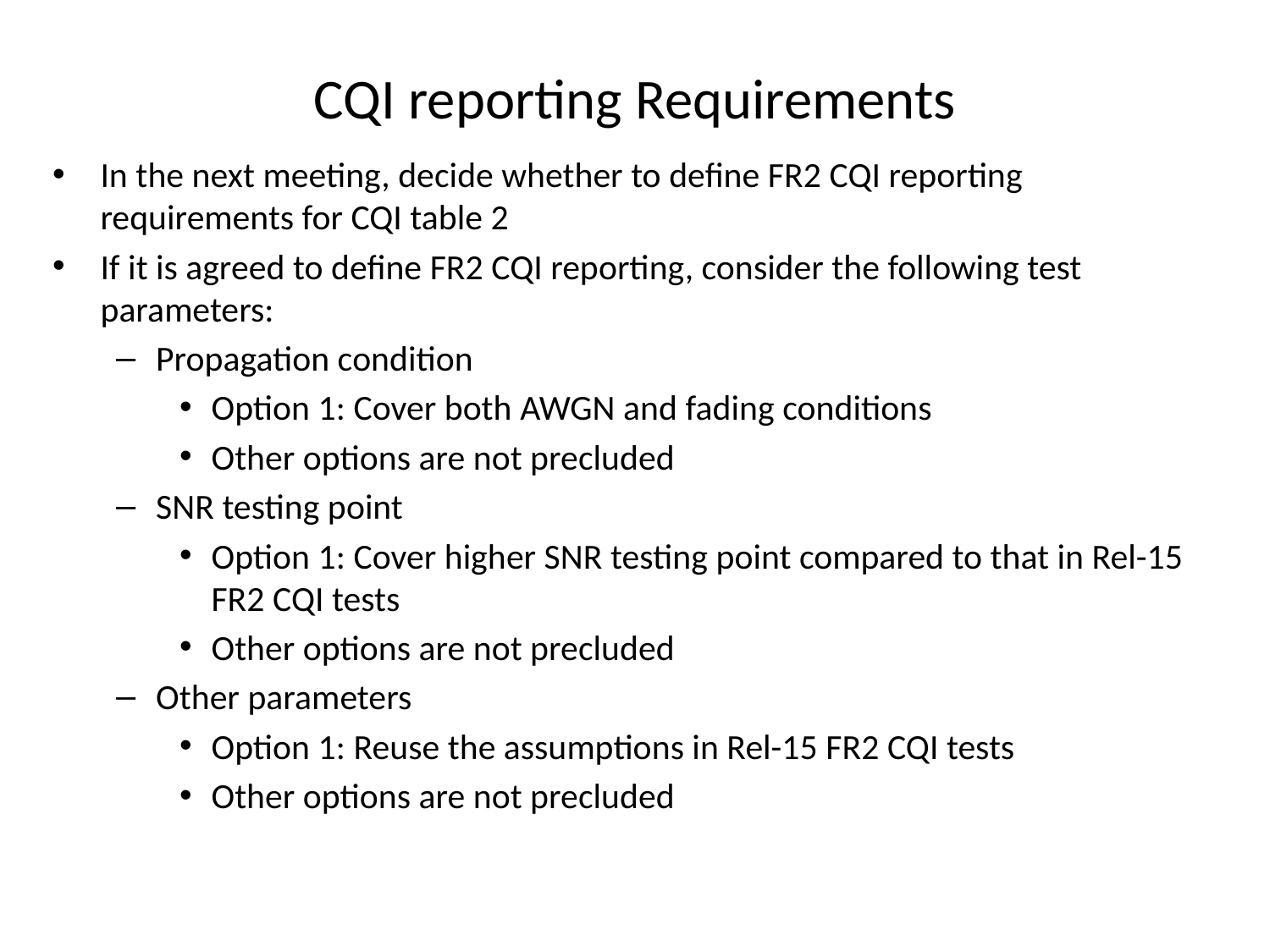

# CQI reporting Requirements
In the next meeting, decide whether to define FR2 CQI reporting requirements for CQI table 2
If it is agreed to define FR2 CQI reporting, consider the following test parameters:
Propagation condition
Option 1: Cover both AWGN and fading conditions
Other options are not precluded
SNR testing point
Option 1: Cover higher SNR testing point compared to that in Rel-15 FR2 CQI tests
Other options are not precluded
Other parameters
Option 1: Reuse the assumptions in Rel-15 FR2 CQI tests
Other options are not precluded